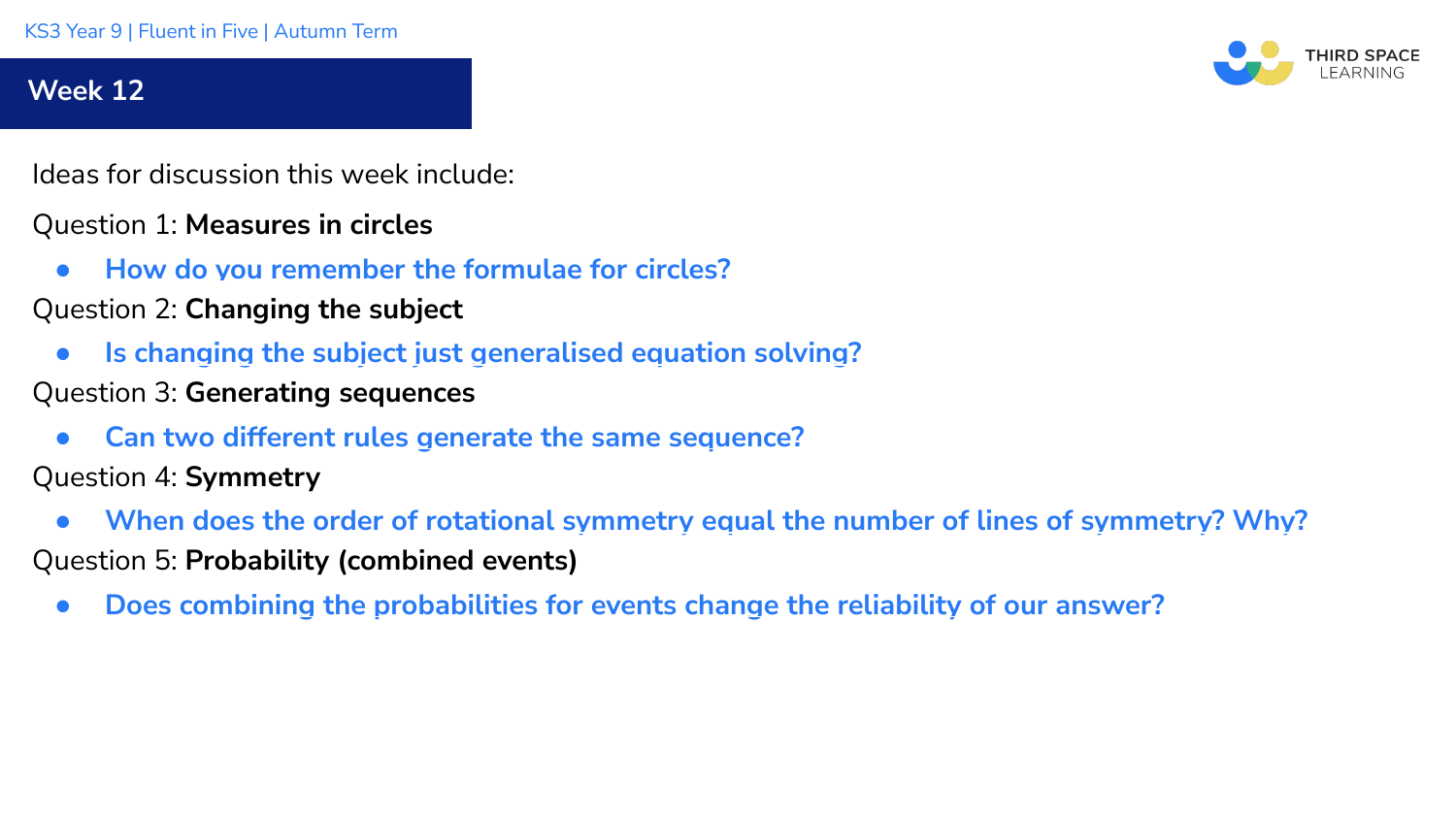

Week 12
| Ideas for discussion this week include: |
| --- |
| Question 1: Measures in circles How do you remember the formulae for circles? |
| Question 2: Changing the subject Is changing the subject just generalised equation solving? |
| Question 3: Generating sequences Can two different rules generate the same sequence? |
| Question 4: Symmetry When does the order of rotational symmetry equal the number of lines of symmetry? Why? |
| Question 5: Probability (combined events) Does combining the probabilities for events change the reliability of our answer? |